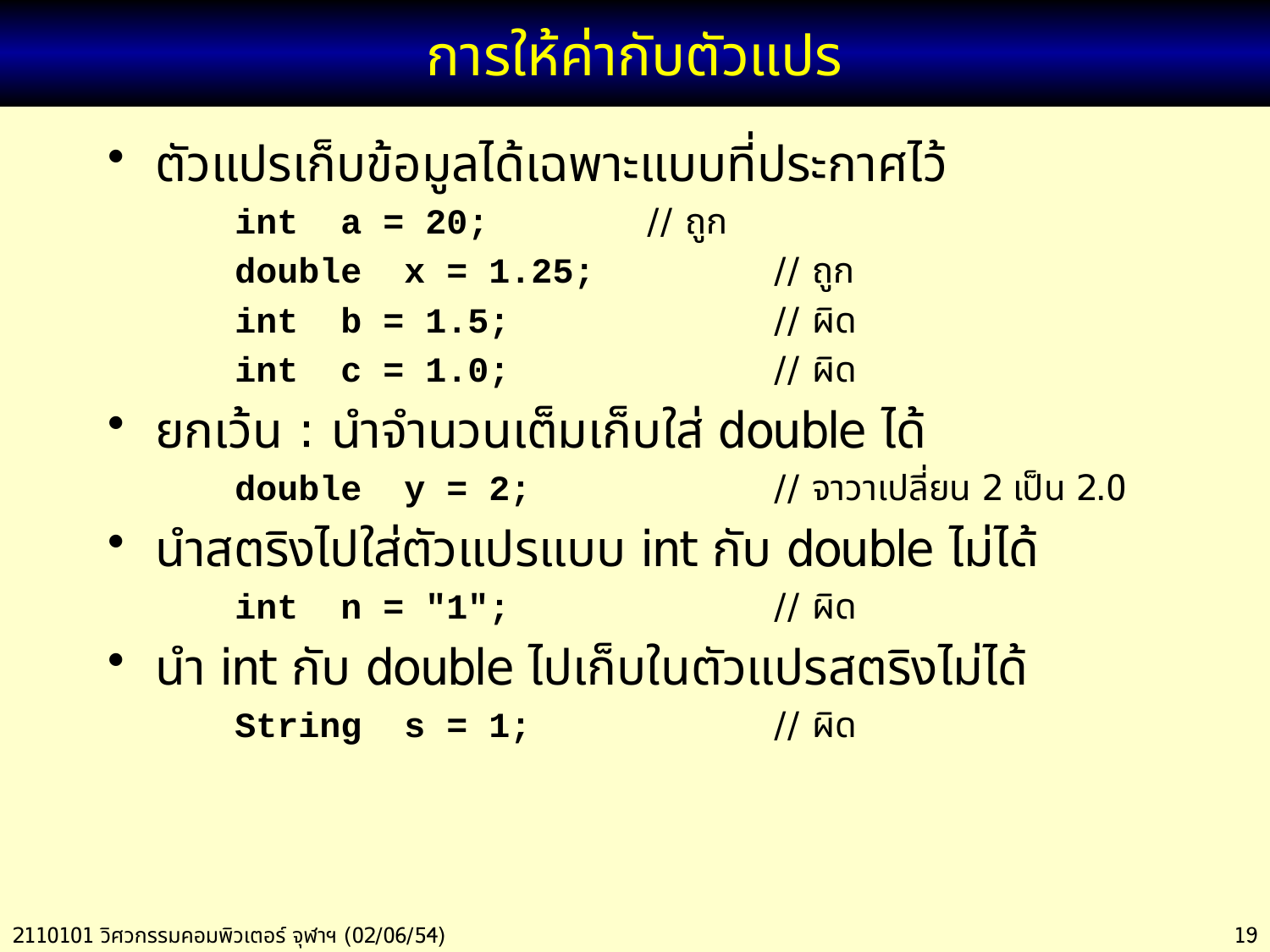

# การให้ค่ากับตัวแปร
ตัวแปรเก็บข้อมูลได้เฉพาะแบบที่ประกาศไว้
int  a = 20;		// ถูก
double  x = 1.25;		// ถูก
int  b = 1.5; 		// ผิด
int  c = 1.0; 		// ผิด
ยกเว้น : นำจำนวนเต็มเก็บใส่ double ได้
double  y = 2;	 	// จาวาเปลี่ยน 2 เป็น 2.0
นำสตริงไปใส่ตัวแปรแบบ int กับ double ไม่ได้
int  n = "1"; 		// ผิด
นำ int กับ double ไปเก็บในตัวแปรสตริงไม่ได้
String  s = 1; 		// ผิด